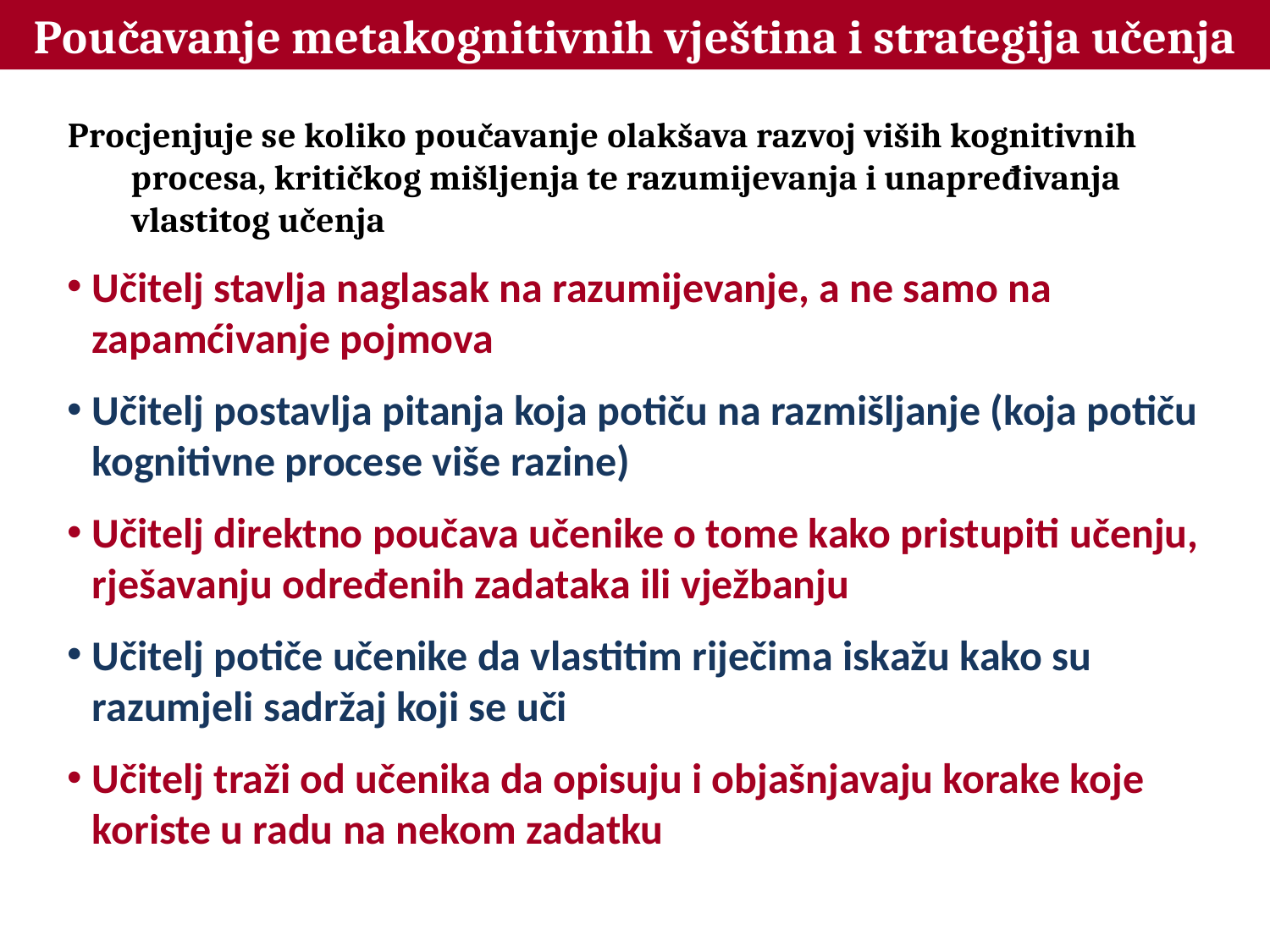

Poučavanje metakognitivnih vještina i strategija učenja
Procjenjuje se koliko poučavanje olakšava razvoj viših kognitivnih procesa, kritičkog mišljenja te razumijevanja i unapređivanja vlastitog učenja
Učitelj stavlja naglasak na razumijevanje, a ne samo na zapamćivanje pojmova
Učitelj postavlja pitanja koja potiču na razmišljanje (koja potiču kognitivne procese više razine)
Učitelj direktno poučava učenike o tome kako pristupiti učenju, rješavanju određenih zadataka ili vježbanju
Učitelj potiče učenike da vlastitim riječima iskažu kako su razumjeli sadržaj koji se uči
Učitelj traži od učenika da opisuju i objašnjavaju korake koje koriste u radu na nekom zadatku